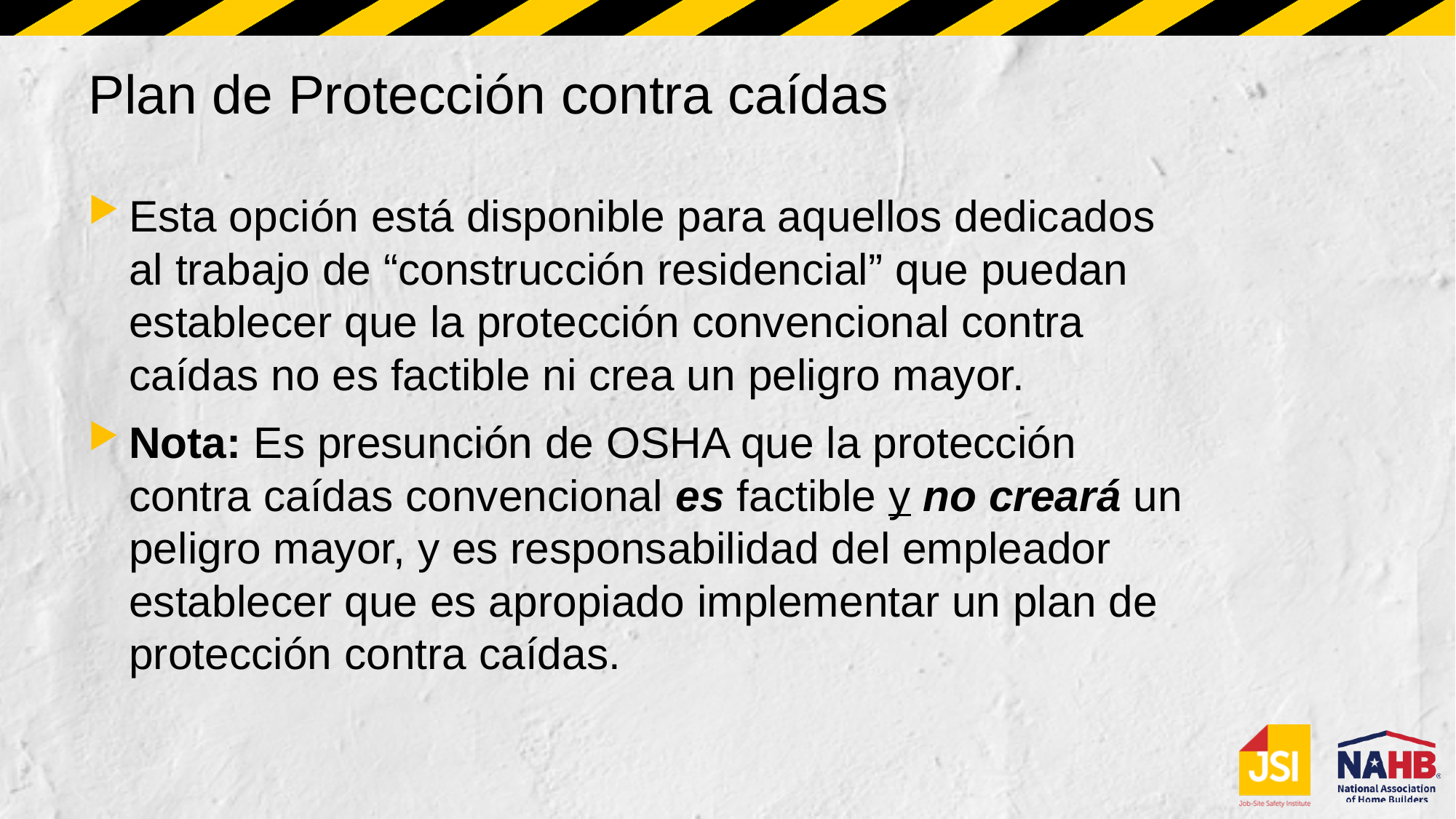

# Plan de Protección contra caídas
Esta opción está disponible para aquellos dedicados al trabajo de “construcción residencial” que puedan establecer que la protección convencional contra caídas no es factible ni crea un peligro mayor.
Nota: Es presunción de OSHA que la protección contra caídas convencional es factible y no creará un peligro mayor, y es responsabilidad del empleador establecer que es apropiado implementar un plan de protección contra caídas.